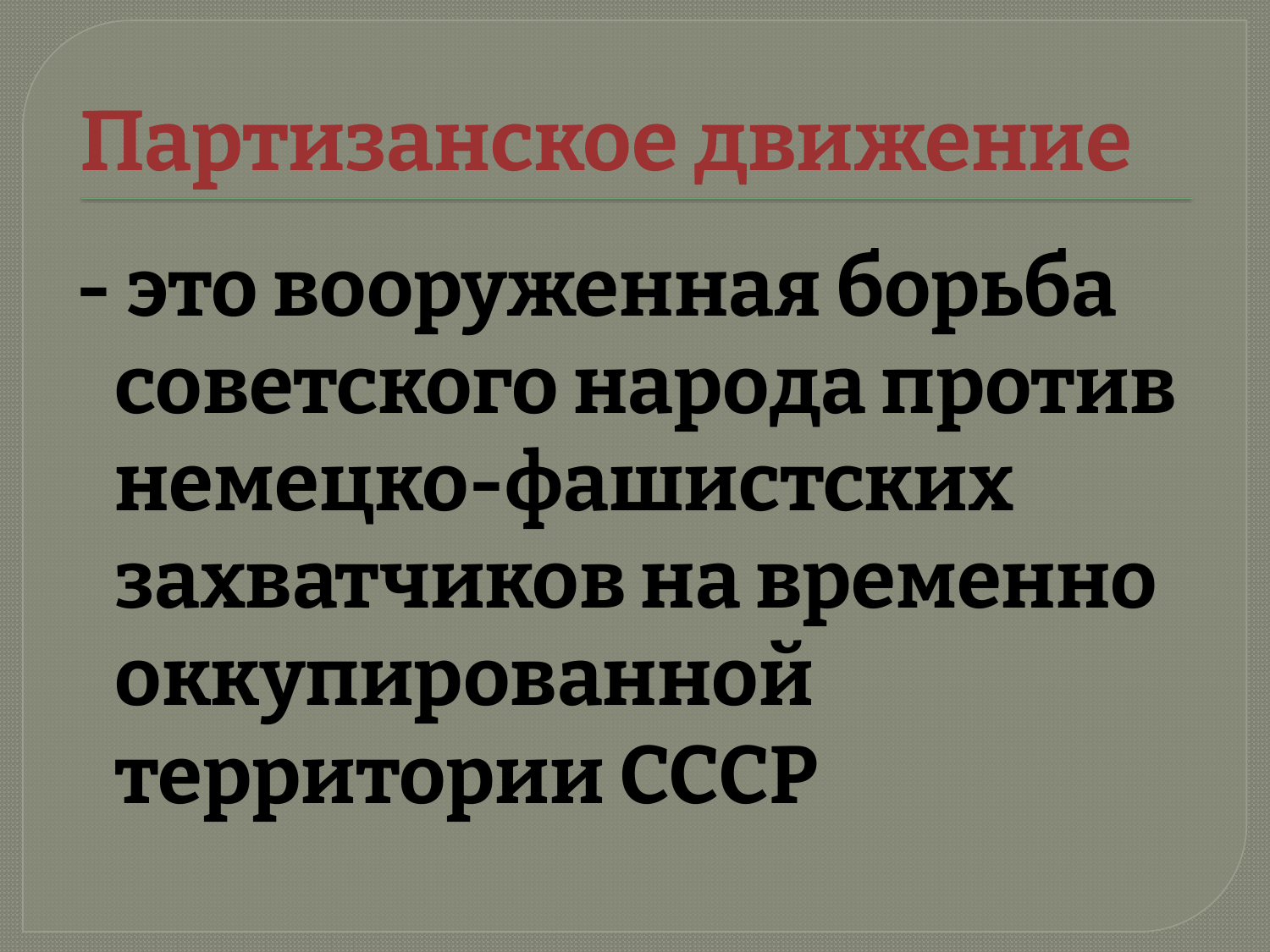

# Партизанское движение
- это вооруженная борьба советского народа против немецко-фашистских захватчиков на временно оккупированной территории СССР